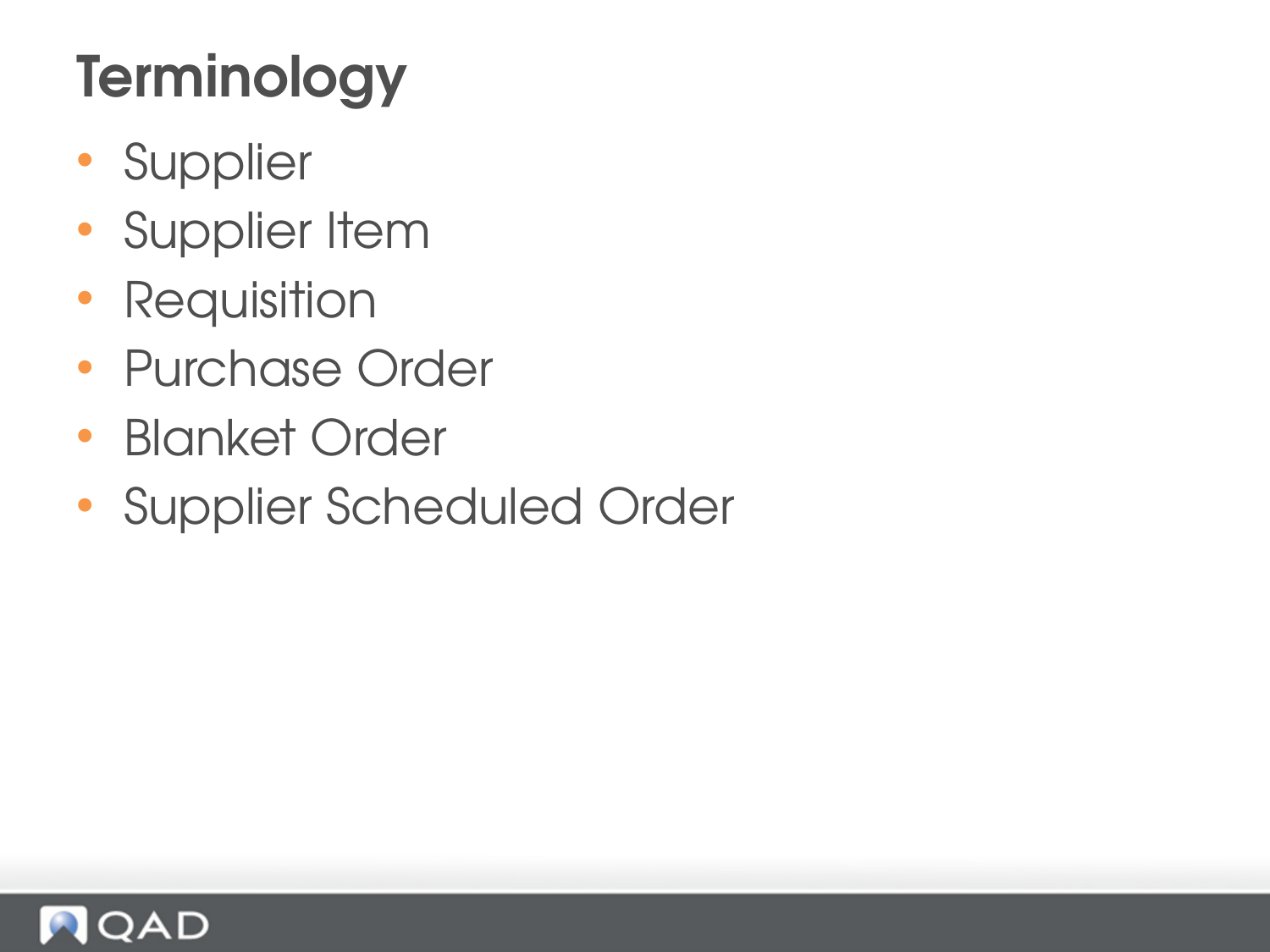

# Terminology
Supplier
Supplier Item
Requisition
Purchase Order
Blanket Order
Supplier Scheduled Order